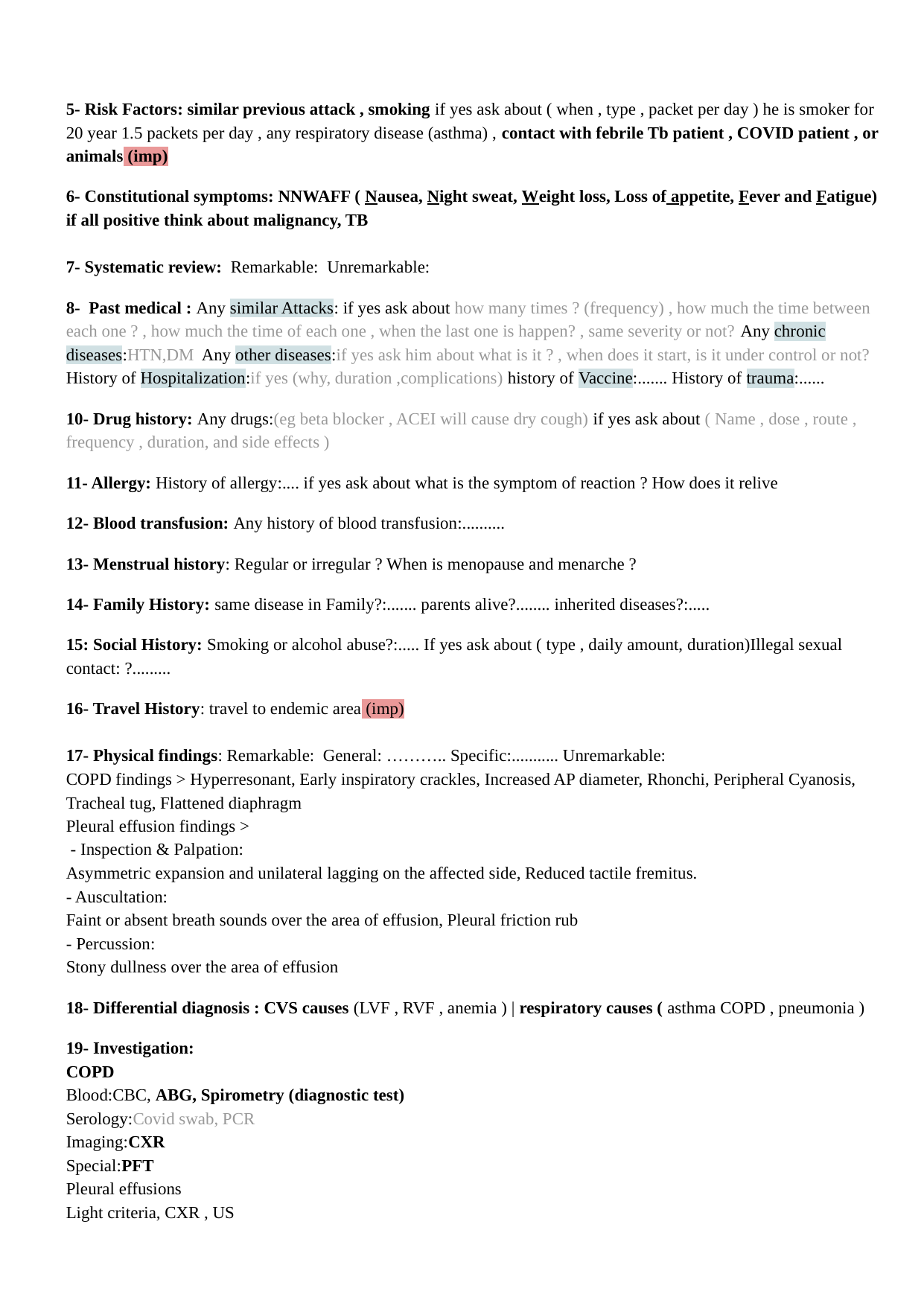

5- Risk Factors: similar previous attack , smoking if yes ask about ( when , type , packet per day ) he is smoker for 20 year 1.5 packets per day , any respiratory disease (asthma) , contact with febrile Tb patient , COVID patient , or animals (imp)

6- Constitutional symptoms: NNWAFF ( Nausea, Night sweat, Weight loss, Loss of appetite, Fever and Fatigue) if all positive think about malignancy, TB

7- Systematic review:  Remarkable:  Unremarkable:

8-  Past medical : Any similar Attacks: if yes ask about how many times ? (frequency) , how much the time between each one ? , how much the time of each one , when the last one is happen? , same severity or not? Any chronic diseases:HTN,DM  Any other diseases:if yes ask him about what is it ? , when does it start, is it under control or not? History of Hospitalization:if yes (why, duration ,complications) history of Vaccine:....... History of trauma:......

10- Drug history: Any drugs:(eg beta blocker , ACEI will cause dry cough) if yes ask about ( Name , dose , route , frequency , duration, and side effects )

11- Allergy: History of allergy:.... if yes ask about what is the symptom of reaction ? How does it relive

12- Blood transfusion: Any history of blood transfusion:..........

13- Menstrual history: Regular or irregular ? When is menopause and menarche ?

14- Family History: same disease in Family?:....... parents alive?........ inherited diseases?:.....

15: Social History: Smoking or alcohol abuse?:..... If yes ask about ( type , daily amount, duration)Illegal sexual contact: ?.........

16- Travel History: travel to endemic area (imp)

17- Physical findings: Remarkable:  General: ……….. Specific:........... Unremarkable:
COPD findings > Hyperresonant, Early inspiratory crackles, Increased AP diameter, Rhonchi, Peripheral Cyanosis, Tracheal tug, Flattened diaphragm
Pleural effusion findings >
 - Inspection & Palpation:
Asymmetric expansion and unilateral lagging on the affected side, Reduced tactile fremitus.
- Auscultation:
Faint or absent breath sounds over the area of effusion, Pleural friction rub
- Percussion:
Stony dullness over the area of effusion

18- Differential diagnosis : CVS causes (LVF , RVF , anemia ) | respiratory causes ( asthma COPD , pneumonia )

19- Investigation:
COPD
Blood:CBC, ABG, Spirometry (diagnostic test)
Serology:Covid swab, PCR
Imaging:CXR
Special:PFT
Pleural effusions
Light criteria, CXR , US